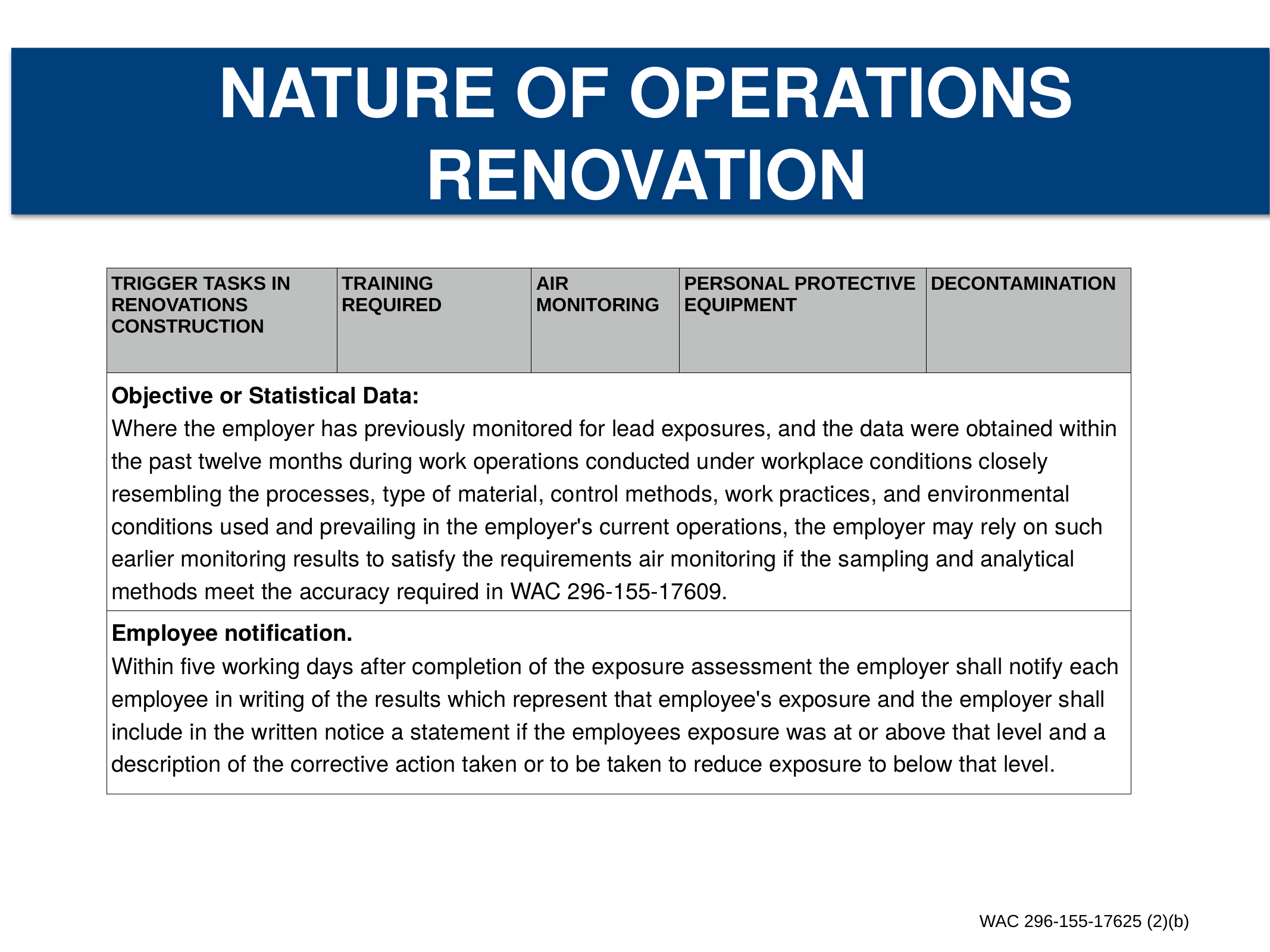

NATURE OF OPERATIONS
RENOVATION
| TRIGGER TASKS IN RENOVATIONS CONSTRUCTION | TRAINING REQUIRED | AIR MONITORING | PERSONAL PROTECTIVE EQUIPMENT | DECONTAMINATION |
| --- | --- | --- | --- | --- |
| Objective or Statistical Data: Where the employer has previously monitored for lead exposures, and the data were obtained within the past twelve months during work operations conducted under workplace conditions closely resembling the processes, type of material, control methods, work practices, and environmental conditions used and prevailing in the employer's current operations, the employer may rely on such earlier monitoring results to satisfy the requirements air monitoring if the sampling and analytical methods meet the accuracy required in WAC 296-155-17609. |  |  |  |  |
| Employee notification. Within five working days after completion of the exposure assessment the employer shall notify each employee in writing of the results which represent that employee's exposure and the employer shall include in the written notice a statement if the employees exposure was at or above that level and a description of the corrective action taken or to be taken to reduce exposure to below that level. |  |  |  |  |
WAC 296-155-17625 (2)(b)